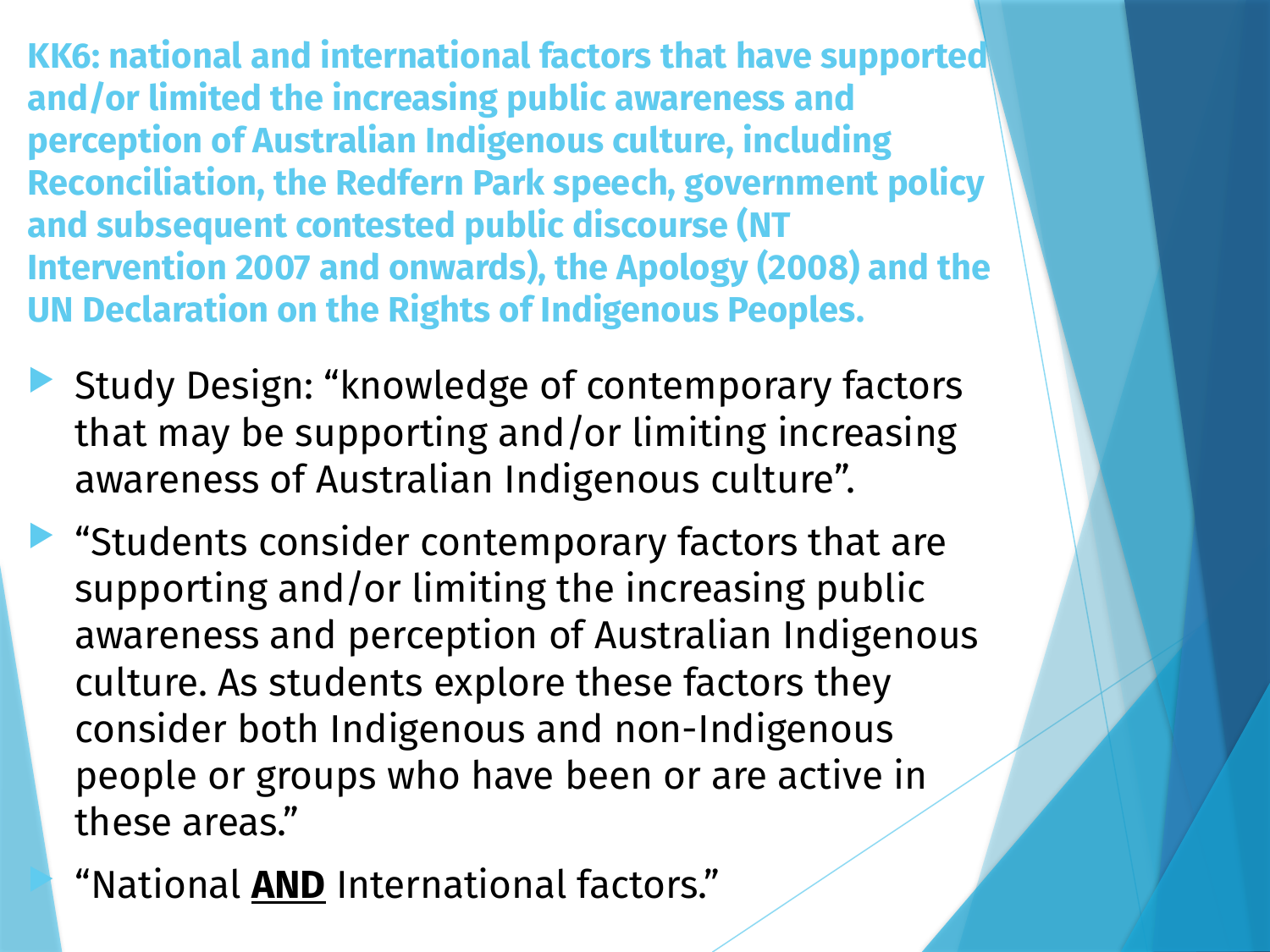

# KK6: national and international factors that have supported and/or limited the increasing public awareness and perception of Australian Indigenous culture, including Reconciliation, the Redfern Park speech, government policy and subsequent contested public discourse (NT Intervention 2007 and onwards), the Apology (2008) and the UN Declaration on the Rights of Indigenous Peoples.
Study Design: “knowledge of contemporary factors that may be supporting and/or limiting increasing awareness of Australian Indigenous culture”.
“Students consider contemporary factors that are supporting and/or limiting the increasing public awareness and perception of Australian Indigenous culture. As students explore these factors they consider both Indigenous and non-Indigenous people or groups who have been or are active in these areas.”
“National AND International factors.”